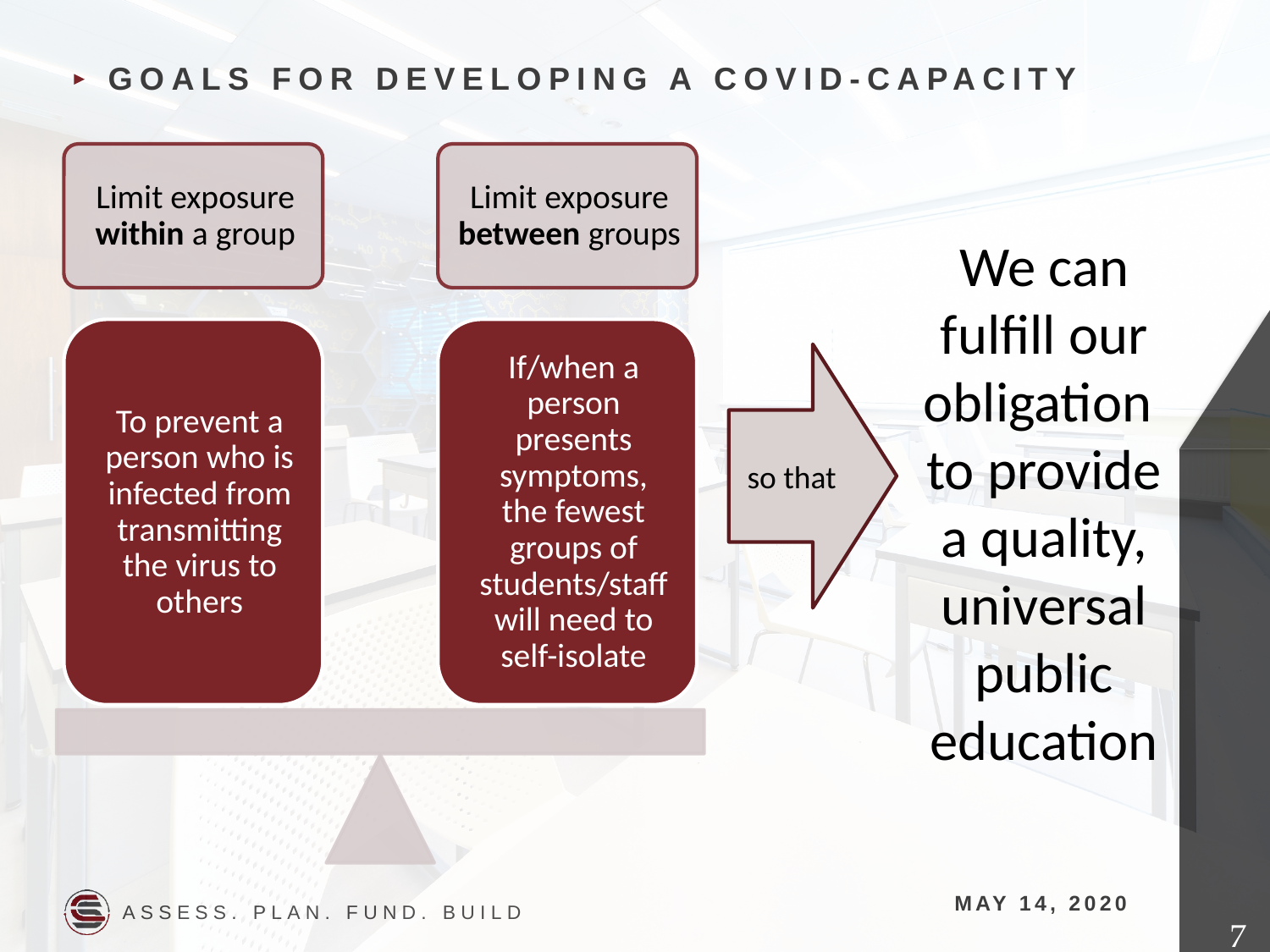

Goals for Developing a Covid-capacity
Limit exposure within a group
Limit exposure between groups
To prevent a person who is infected from transmitting the virus to others
If/when a person presents symptoms, the fewest groups of students/staff will need to self-isolate
We can fulfill our obligation  to provide a quality, universal public education
so that
May 14, 2020

7